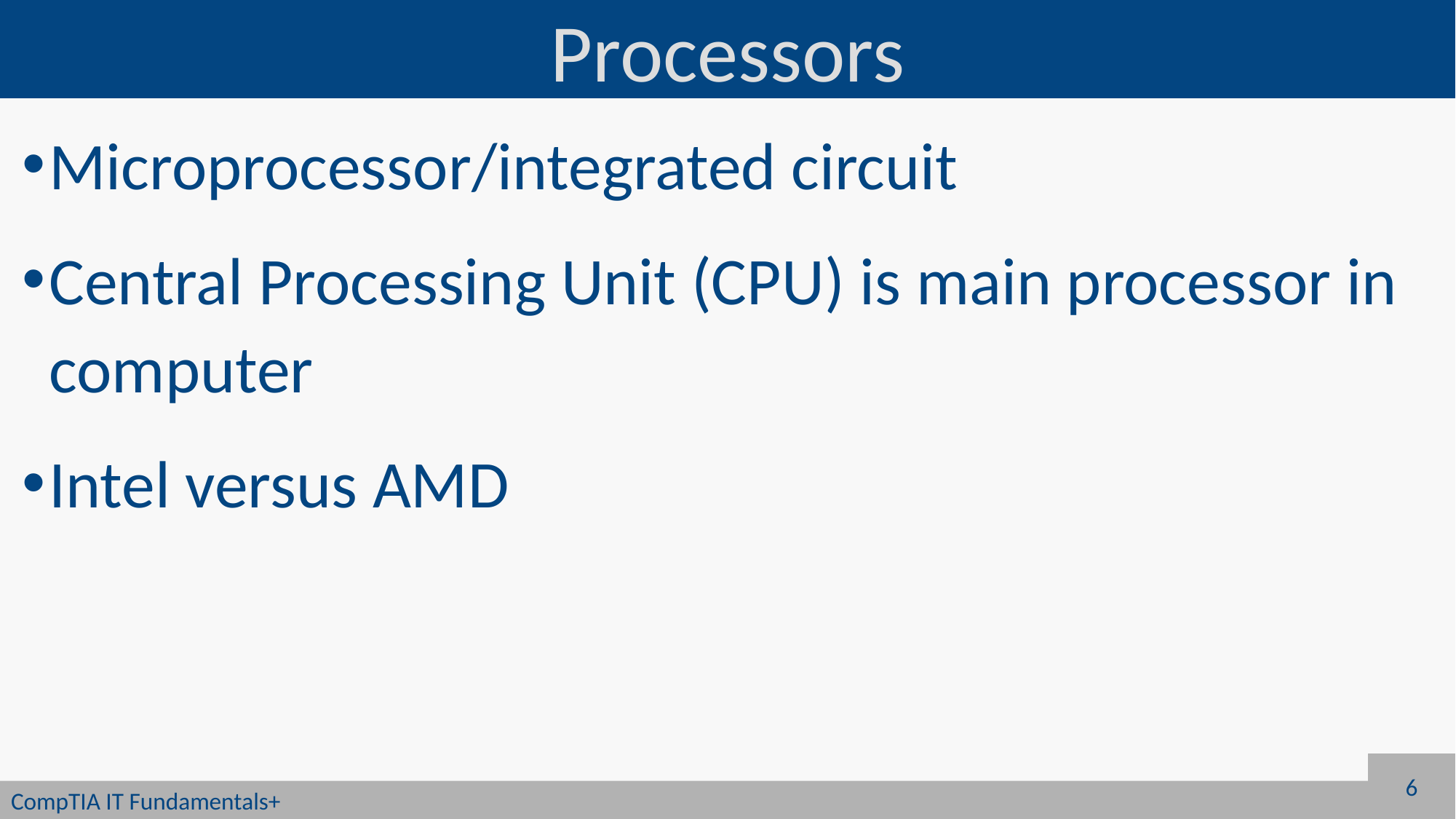

# Processors
Microprocessor/integrated circuit
Central Processing Unit (CPU) is main processor in computer
Intel versus AMD
6
CompTIA IT Fundamentals+